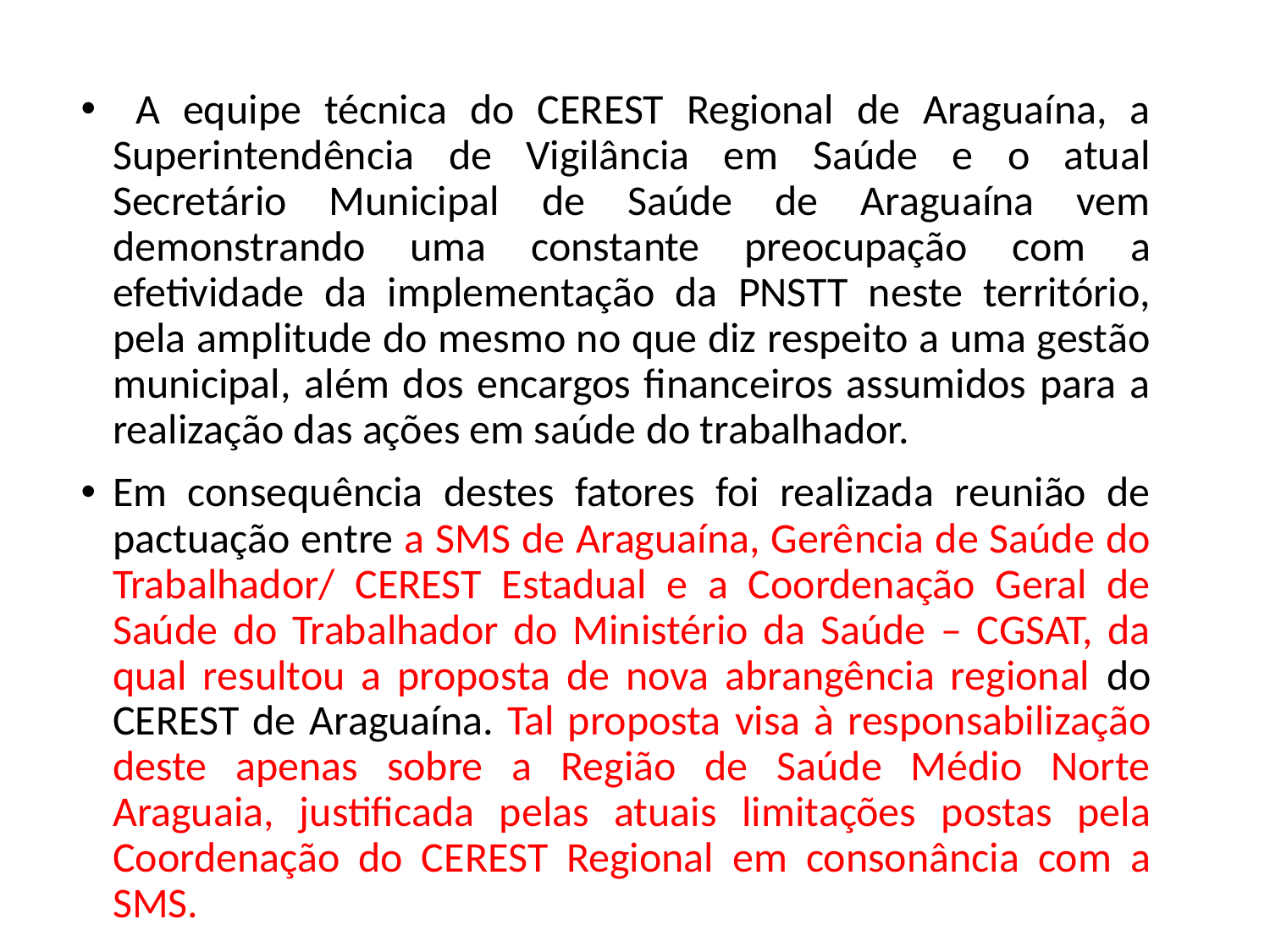

A equipe técnica do CEREST Regional de Araguaína, a Superintendência de Vigilância em Saúde e o atual Secretário Municipal de Saúde de Araguaína vem demonstrando uma constante preocupação com a efetividade da implementação da PNSTT neste território, pela amplitude do mesmo no que diz respeito a uma gestão municipal, além dos encargos financeiros assumidos para a realização das ações em saúde do trabalhador.
Em consequência destes fatores foi realizada reunião de pactuação entre a SMS de Araguaína, Gerência de Saúde do Trabalhador/ CEREST Estadual e a Coordenação Geral de Saúde do Trabalhador do Ministério da Saúde – CGSAT, da qual resultou a proposta de nova abrangência regional do CEREST de Araguaína. Tal proposta visa à responsabilização deste apenas sobre a Região de Saúde Médio Norte Araguaia, justificada pelas atuais limitações postas pela Coordenação do CEREST Regional em consonância com a SMS.